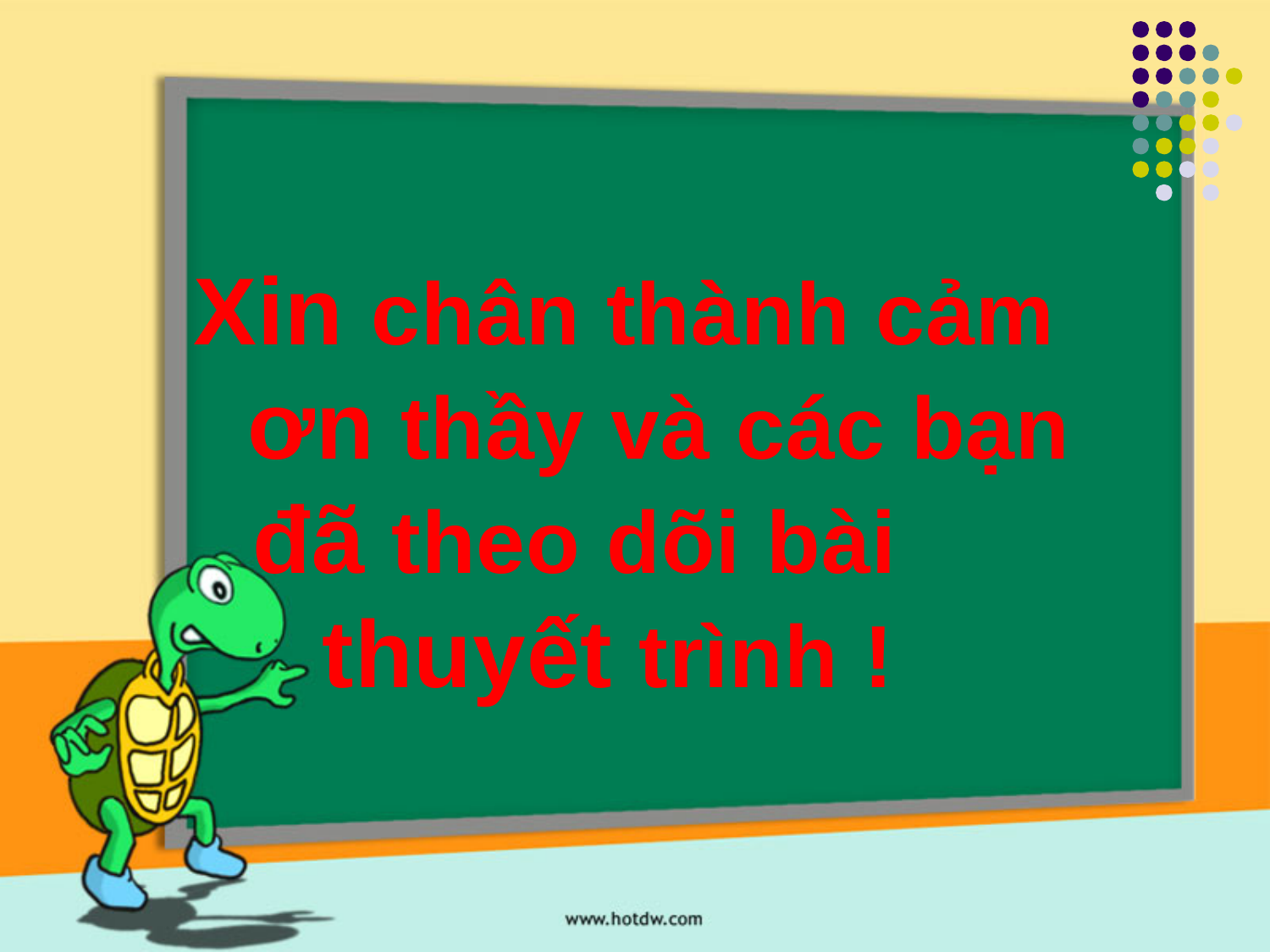

#
    Xin chân thành cảm      	ơn thầy và các bạn
      đã theo dõi bài    	thuyết trình !